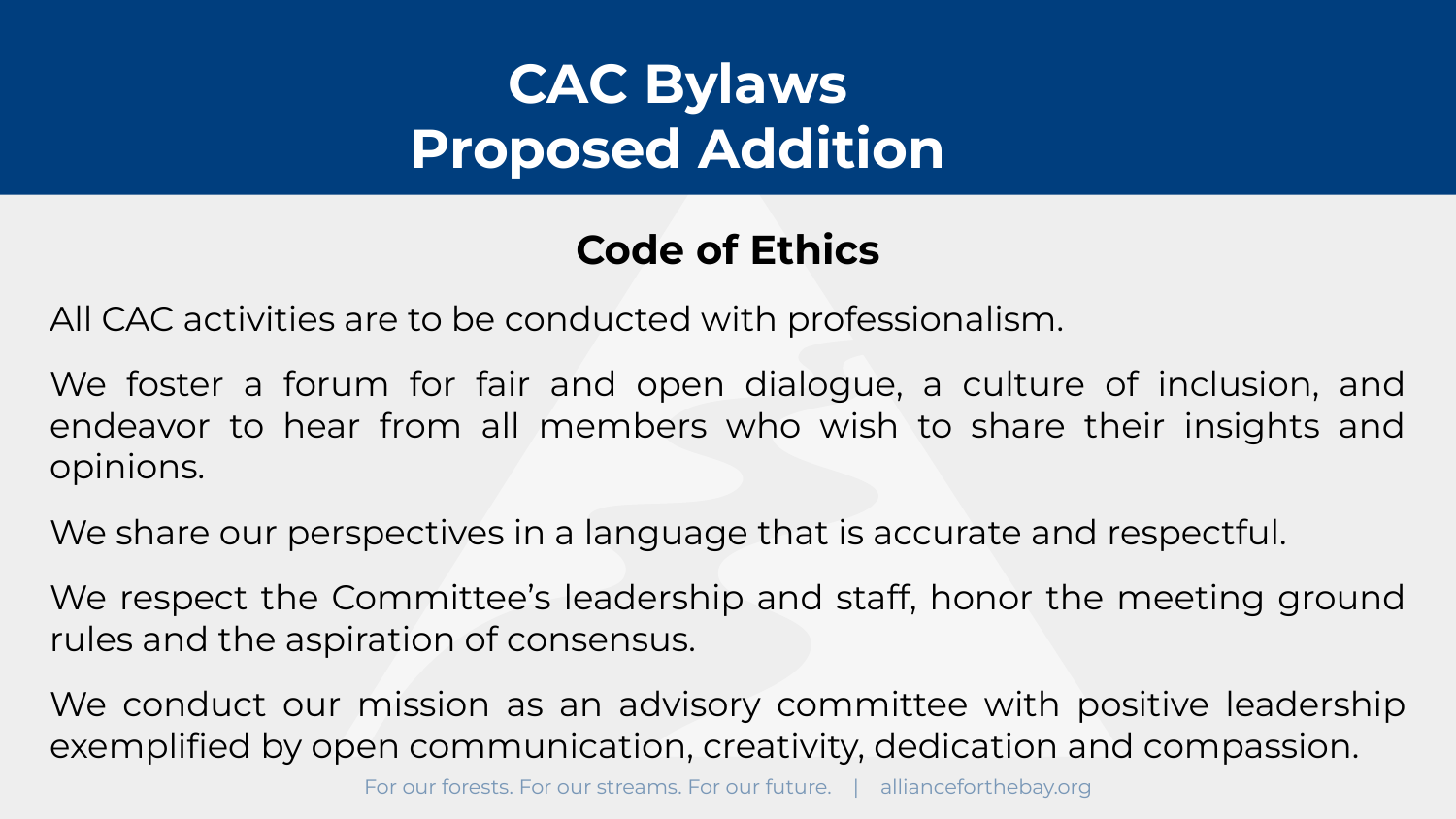

CAC Bylaws
Proposed Addition
Code of Ethics
All CAC activities are to be conducted with professionalism.
We foster a forum for fair and open dialogue, a culture of inclusion, and endeavor to hear from all members who wish to share their insights and opinions.
We share our perspectives in a language that is accurate and respectful.
We respect the Committee’s leadership and staff, honor the meeting ground rules and the aspiration of consensus.
We conduct our mission as an advisory committee with positive leadership exemplified by open communication, creativity, dedication and compassion.